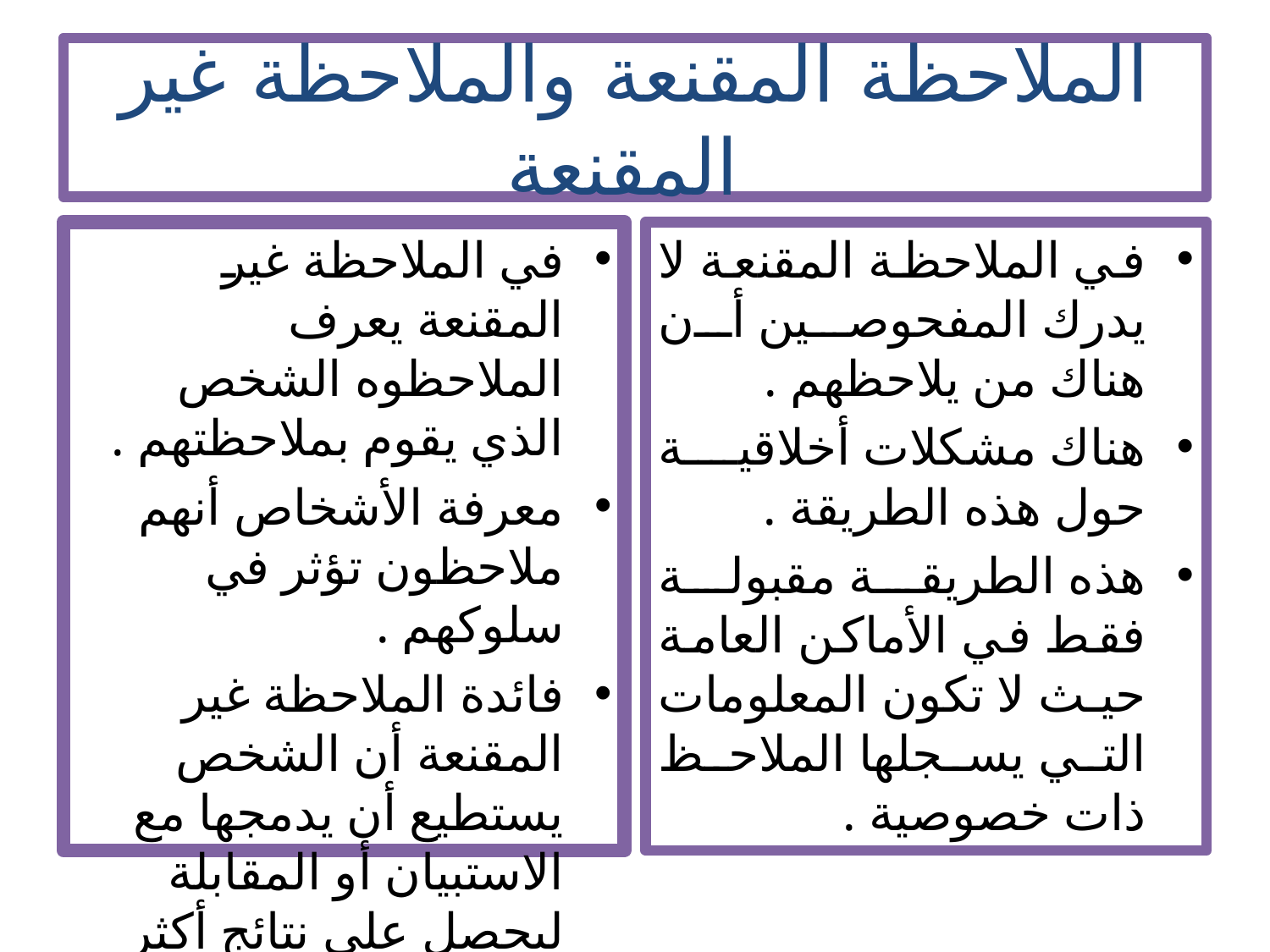

# الملاحظة المقنعة والملاحظة غير المقنعة
في الملاحظة غير المقنعة يعرف الملاحظوه الشخص الذي يقوم بملاحظتهم .
معرفة الأشخاص أنهم ملاحظون تؤثر في سلوكهم .
فائدة الملاحظة غير المقنعة أن الشخص يستطيع أن يدمجها مع الاستبيان أو المقابلة ليحصل على نتائج أكثر عمقا .

في الملاحظة المقنعة لا يدرك المفحوصين أن هناك من يلاحظهم .
هناك مشكلات أخلاقية حول هذه الطريقة .
هذه الطريقة مقبولة فقط في الأماكن العامة حيث لا تكون المعلومات التي يسجلها الملاحظ ذات خصوصية .